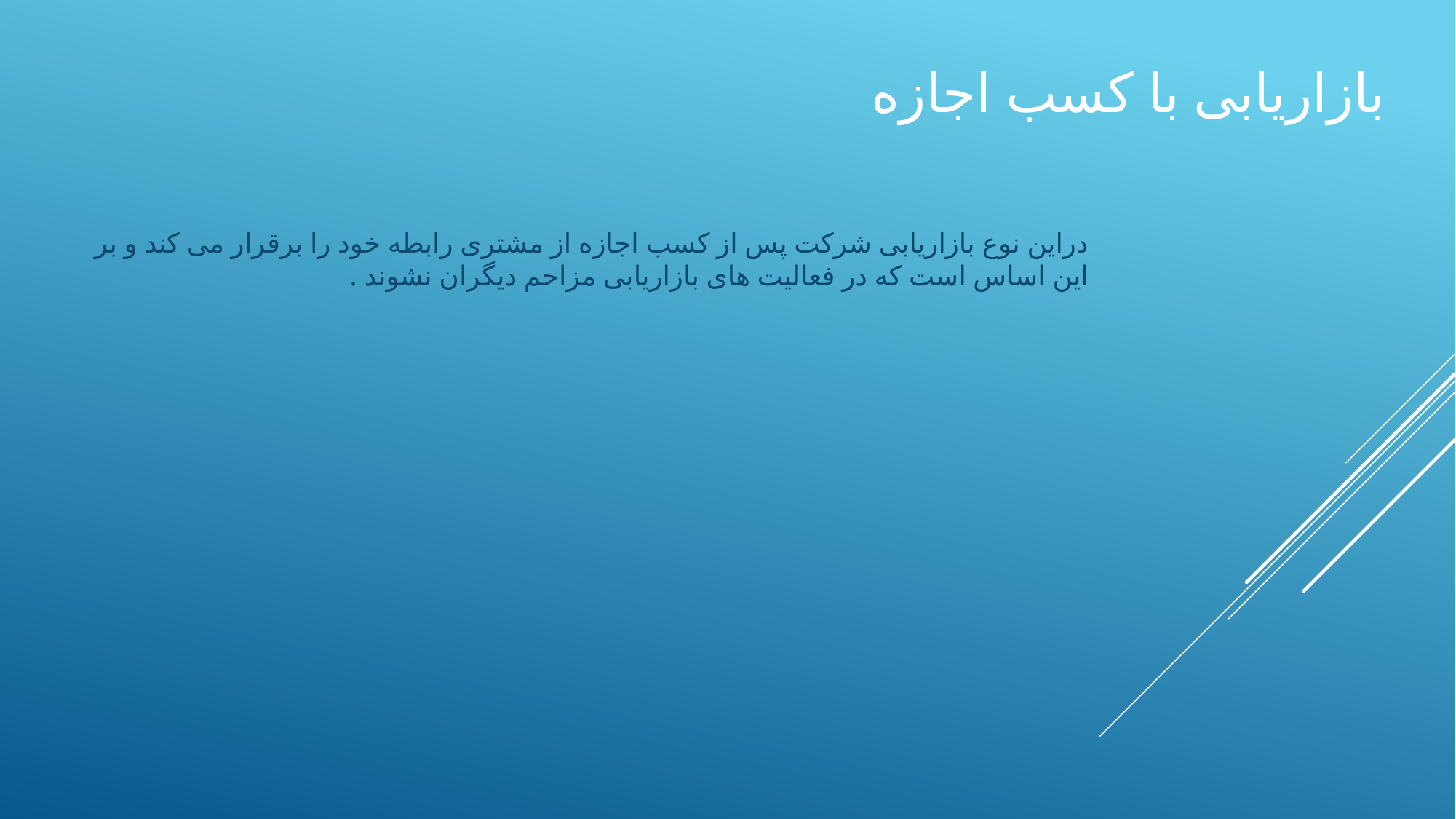

# بازاریابی با کسب اجازه
دراین نوع بازاریابی شرکت پس از کسب اجازه از مشتری رابطه خود را برقرار می کند و بر این اساس است که در فعالیت های بازاریابی مزاحم دیگران نشوند .